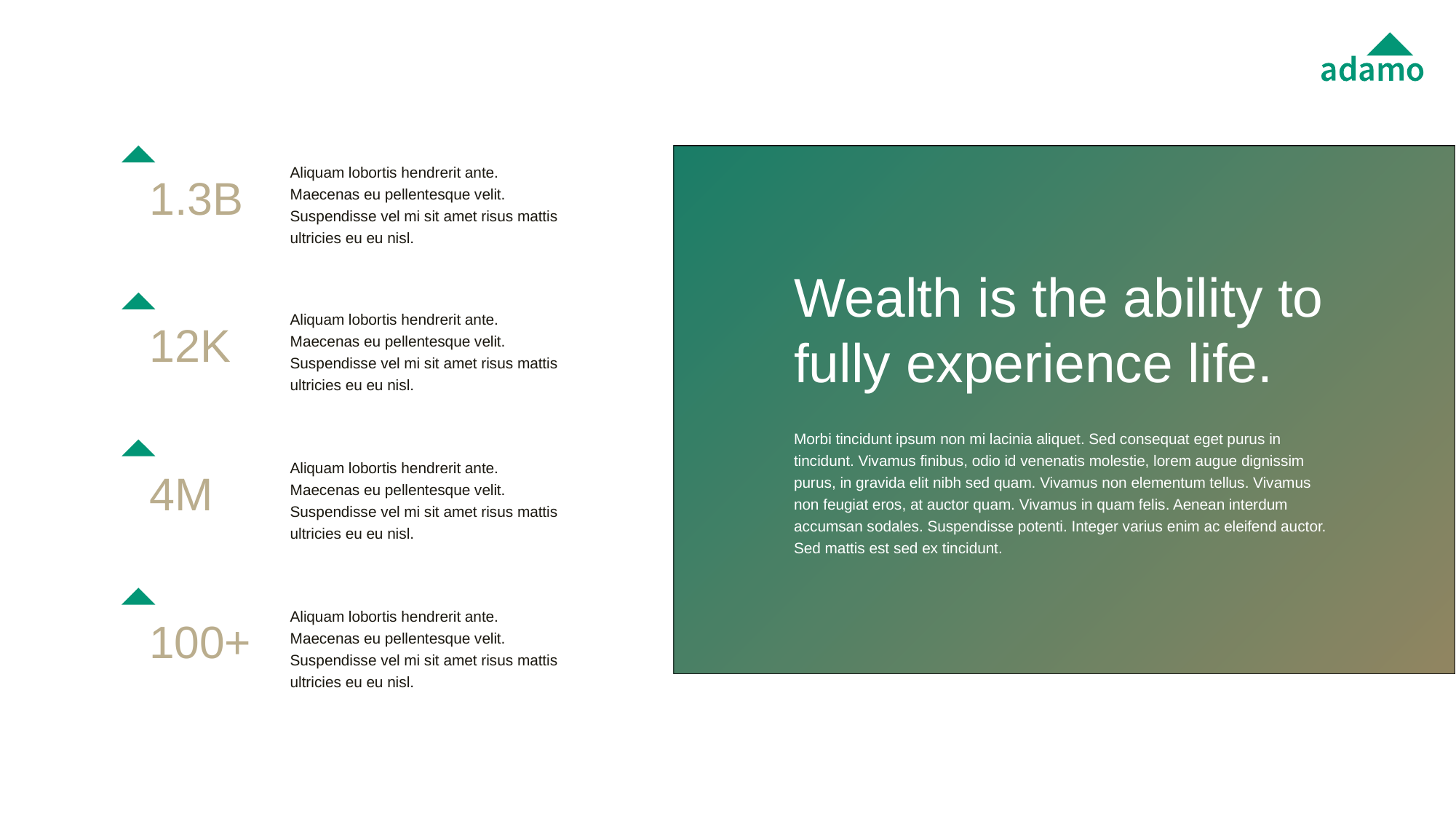

1.3B
Aliquam lobortis hendrerit ante. Maecenas eu pellentesque velit. Suspendisse vel mi sit amet risus mattis ultricies eu eu nisl.
# Wealth is the ability to fully experience life.

12K
Aliquam lobortis hendrerit ante. Maecenas eu pellentesque velit. Suspendisse vel mi sit amet risus mattis ultricies eu eu nisl.
Morbi tincidunt ipsum non mi lacinia aliquet. Sed consequat eget purus in tincidunt. Vivamus finibus, odio id venenatis molestie, lorem augue dignissim purus, in gravida elit nibh sed quam. Vivamus non elementum tellus. Vivamus non feugiat eros, at auctor quam. Vivamus in quam felis. Aenean interdum accumsan sodales. Suspendisse potenti. Integer varius enim ac eleifend auctor. Sed mattis est sed ex tincidunt.

4M
Aliquam lobortis hendrerit ante. Maecenas eu pellentesque velit. Suspendisse vel mi sit amet risus mattis ultricies eu eu nisl.

100+
Aliquam lobortis hendrerit ante. Maecenas eu pellentesque velit. Suspendisse vel mi sit amet risus mattis ultricies eu eu nisl.